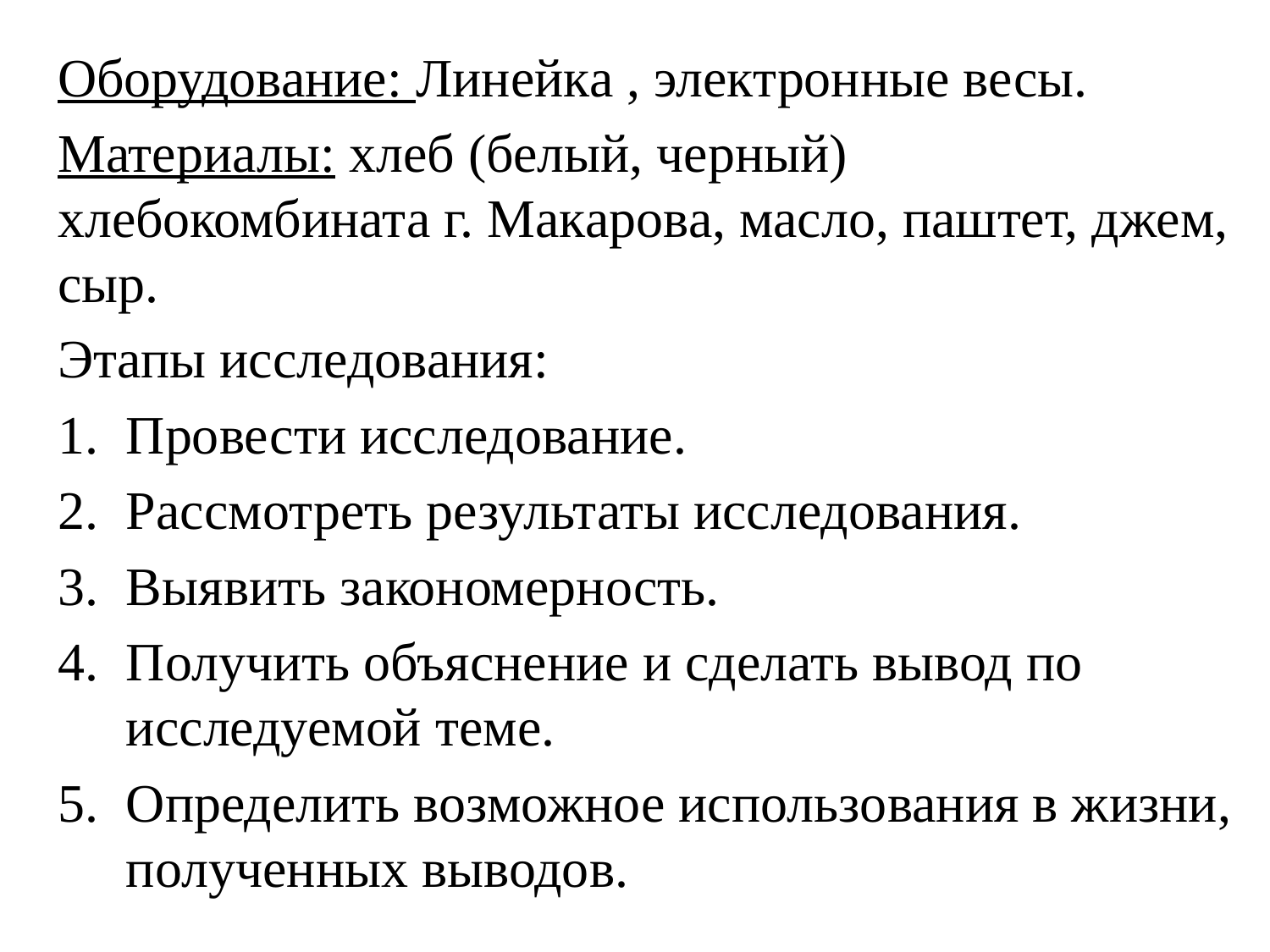

Оборудование: Линейка , электронные весы.
Материалы: хлеб (белый, черный) хлебокомбината г. Макарова, масло, паштет, джем, сыр.
Этапы исследования:
Провести исследование.
Рассмотреть результаты исследования.
Выявить закономерность.
Получить объяснение и сделать вывод по исследуемой теме.
Определить возможное использования в жизни, полученных выводов.